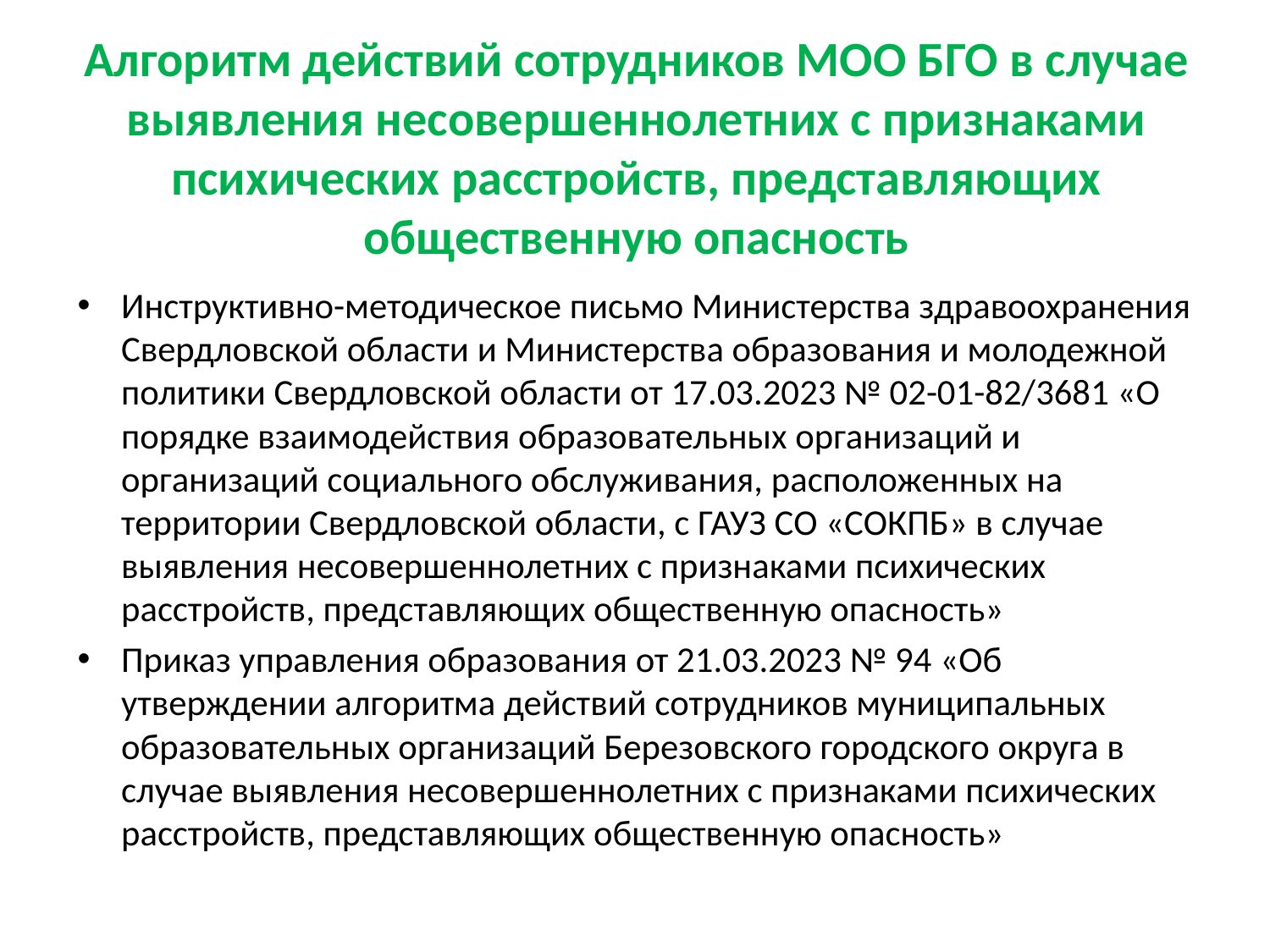

# Алгоритм действий сотрудников МОО БГО в случае выявления несовершеннолетних с признаками психических расстройств, представляющих общественную опасность
Инструктивно-методическое письмо Министерства здравоохранения Свердловской области и Министерства образования и молодежной политики Свердловской области от 17.03.2023 № 02-01-82/3681 «О порядке взаимодействия образовательных организаций и организаций социального обслуживания, расположенных на территории Свердловской области, с ГАУЗ СО «СОКПБ» в случае выявления несовершеннолетних с признаками психических расстройств, представляющих общественную опасность»
Приказ управления образования от 21.03.2023 № 94 «Об утверждении алгоритма действий сотрудников муниципальных образовательных организаций Березовского городского округа в случае выявления несовершеннолетних с признаками психических расстройств, представляющих общественную опасность»